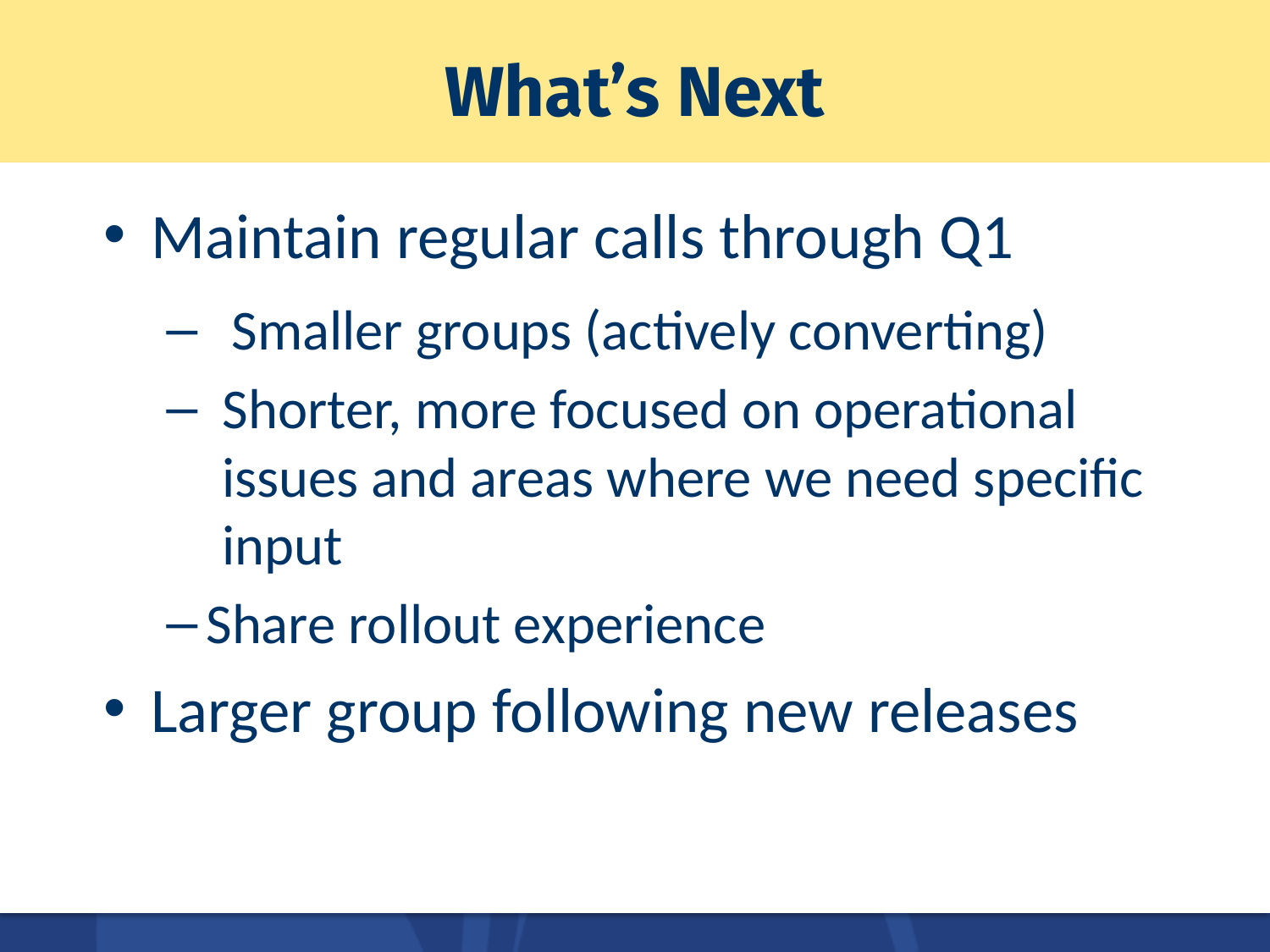

# What’s Next
Maintain regular calls through Q1
  Smaller groups (actively converting)
Shorter, more focused on operational issues and areas where we need specific input
Share rollout experience
Larger group following new releases